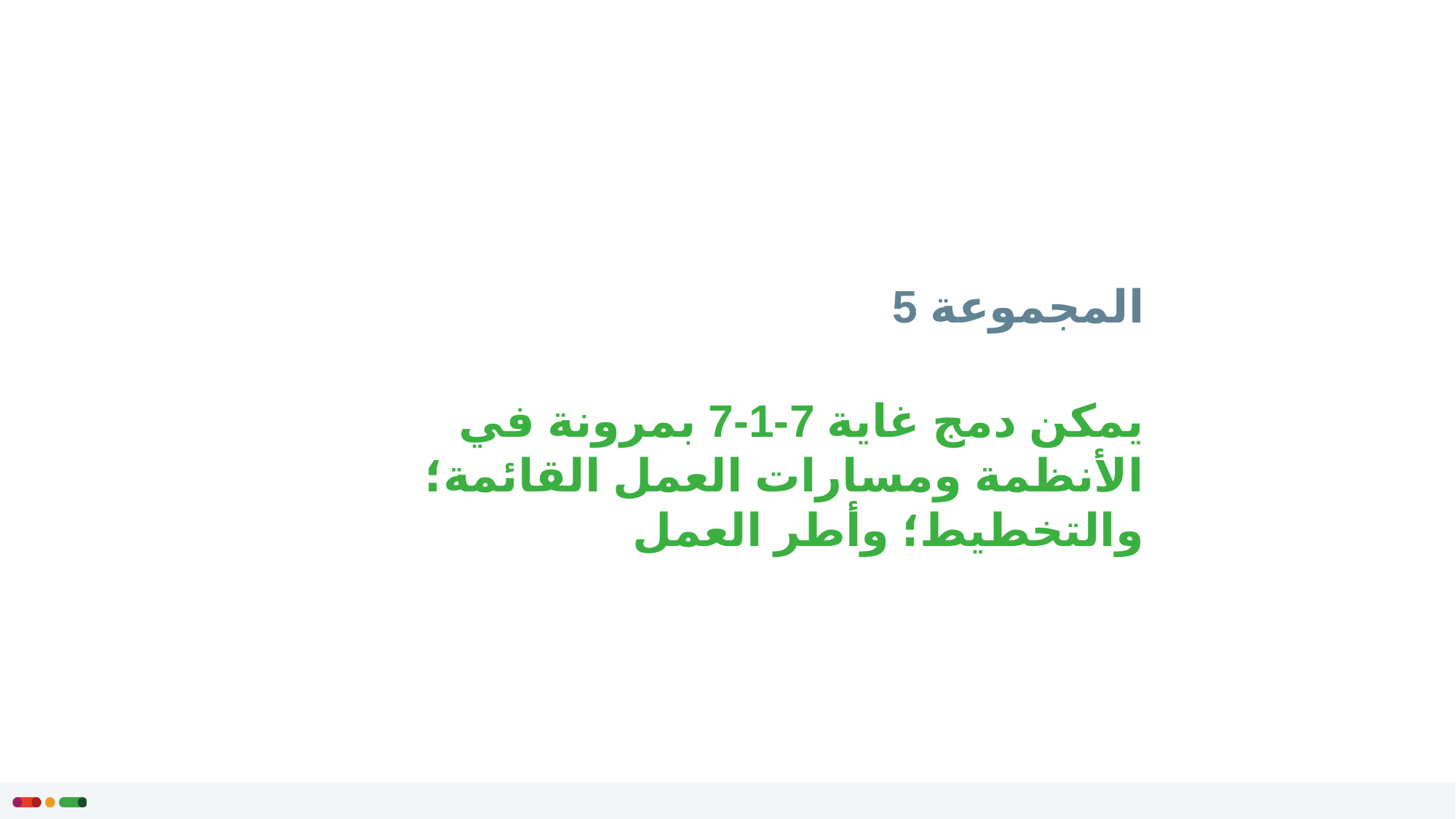

المجموعة 5

يمكن دمج غاية 7-1-7 بمرونة في الأنظمة ومسارات العمل القائمة؛ والتخطيط؛ وأطر العمل